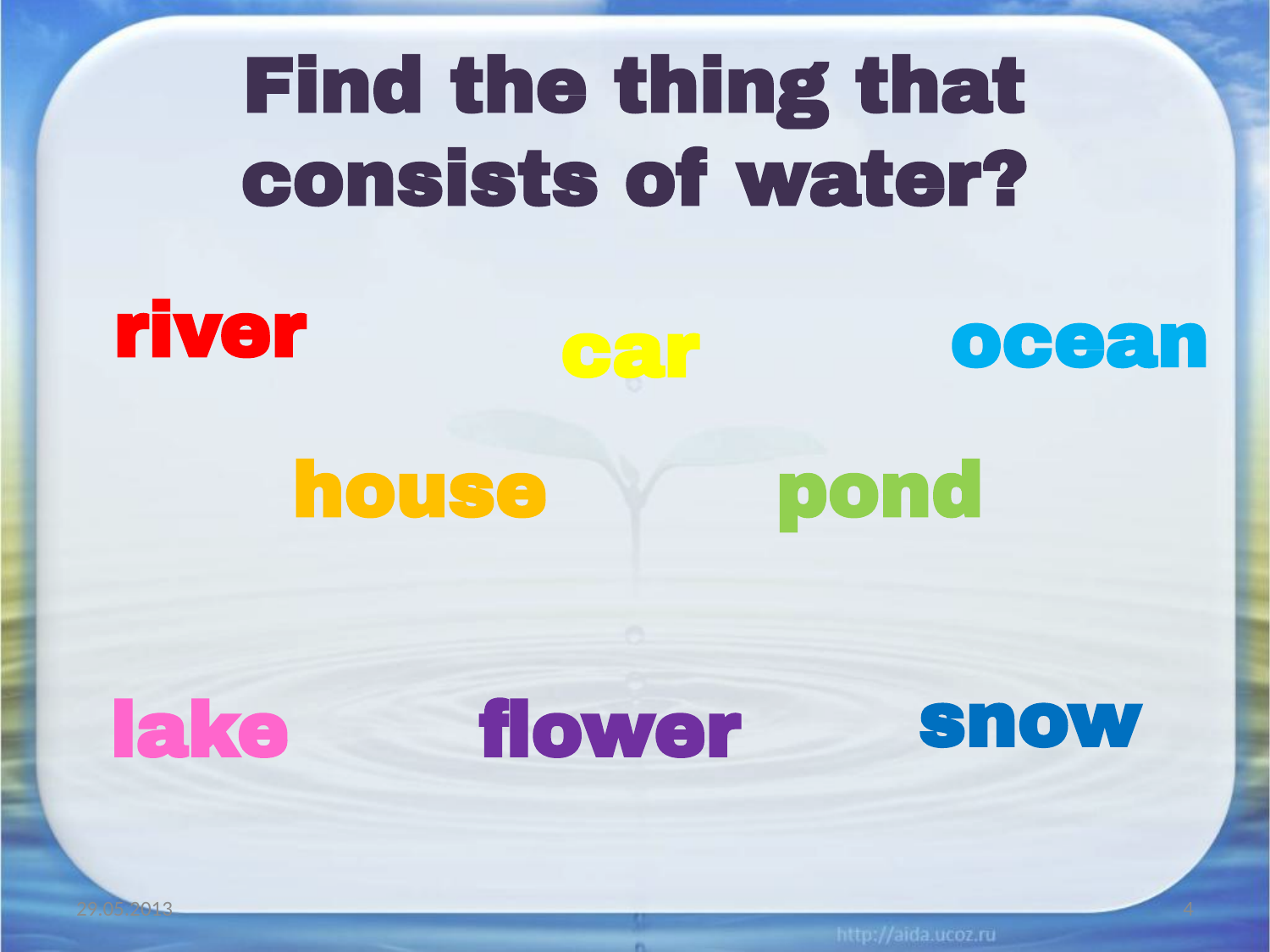

# Find the thing that consists of water?
river
ocean
car
house
pond
snow
lake
flower
29.05.2013
4